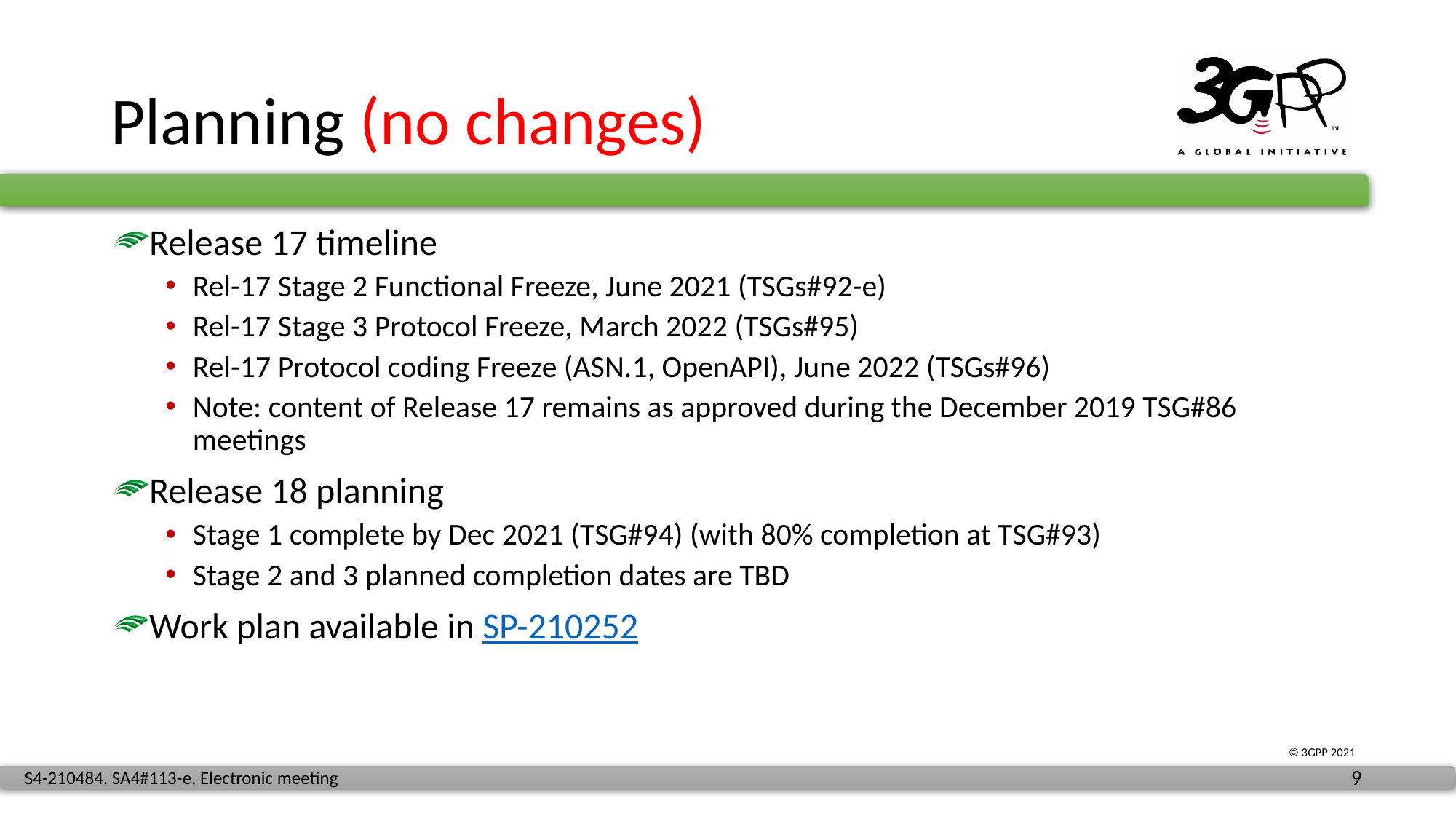

# Planning (no changes)
Release 17 timeline
Rel-17 Stage 2 Functional Freeze, June 2021 (TSGs#92-e)
Rel-17 Stage 3 Protocol Freeze, March 2022 (TSGs#95)
Rel-17 Protocol coding Freeze (ASN.1, OpenAPI), June 2022 (TSGs#96)
Note: content of Release 17 remains as approved during the December 2019 TSG#86 meetings
Release 18 planning
Stage 1 complete by Dec 2021 (TSG#94) (with 80% completion at TSG#93)
Stage 2 and 3 planned completion dates are TBD
Work plan available in SP-210252